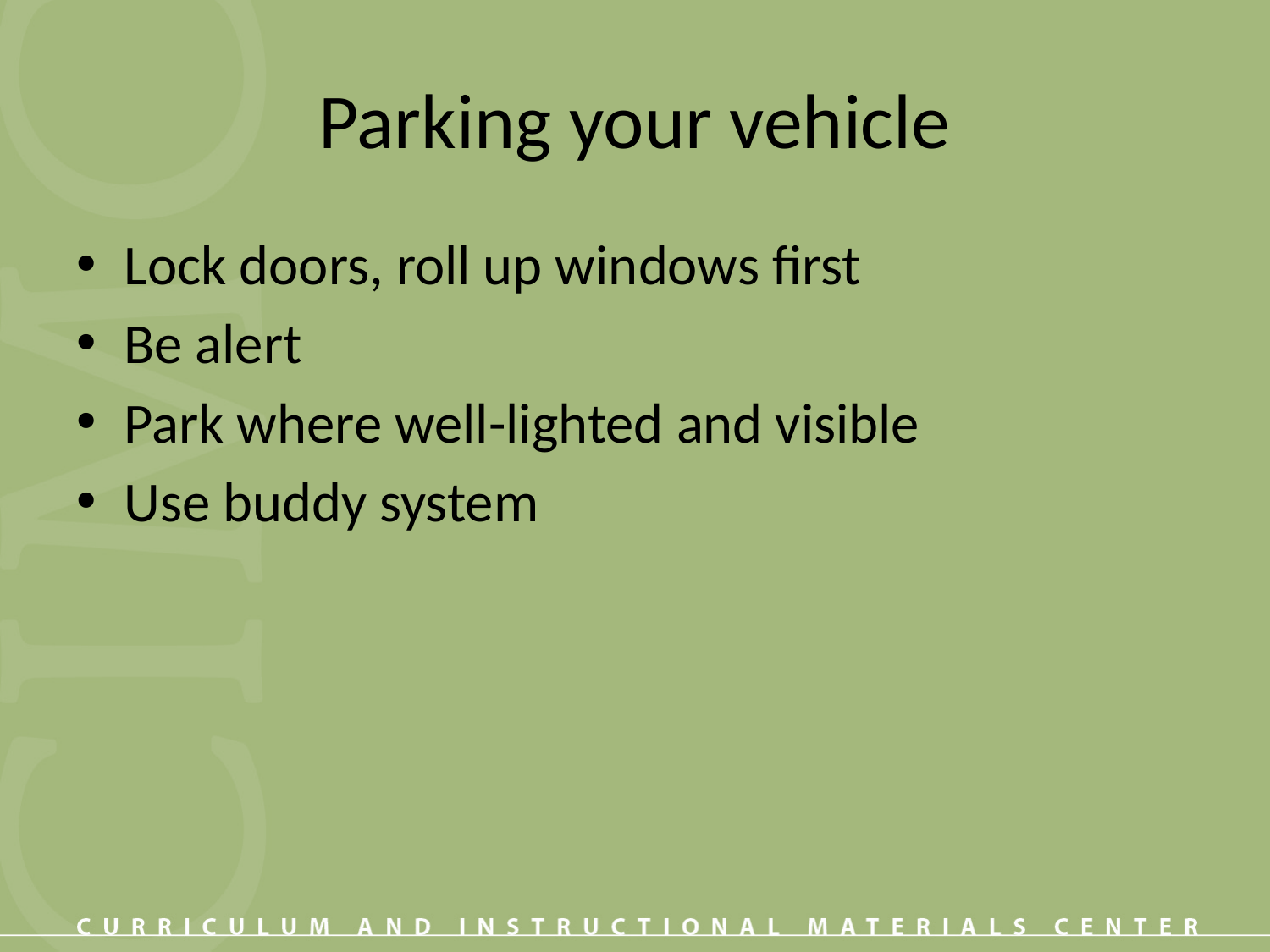

# Parking your vehicle
Lock doors, roll up windows first
Be alert
Park where well-lighted and visible
Use buddy system